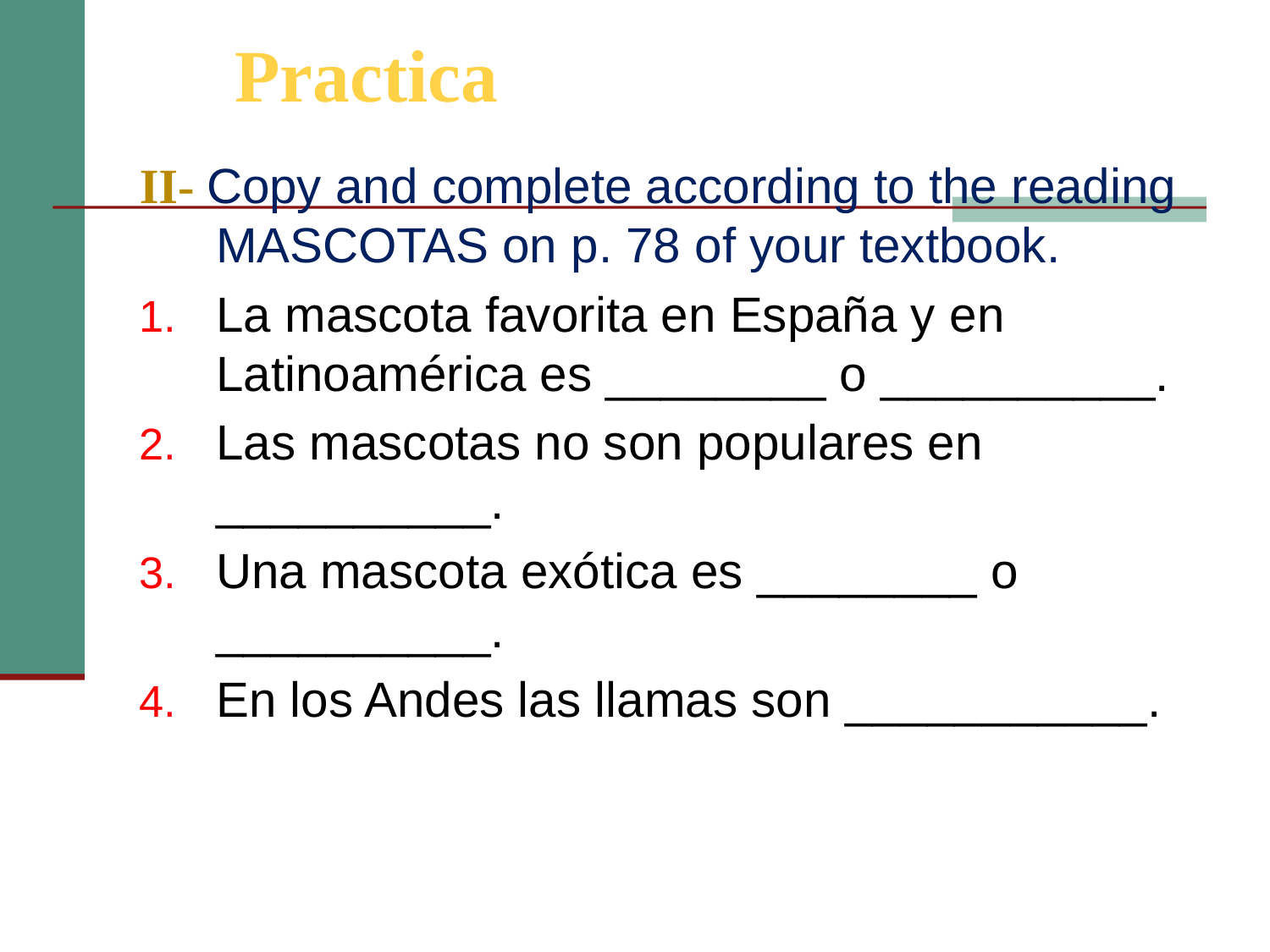

Practica
II- Copy and complete according to the reading MASCOTAS on p. 78 of your textbook.
La mascota favorita en España y en Latinoamérica es ________ o __________.
Las mascotas no son populares en __________.
Una mascota exótica es ________ o __________.
En los Andes las llamas son ___________.